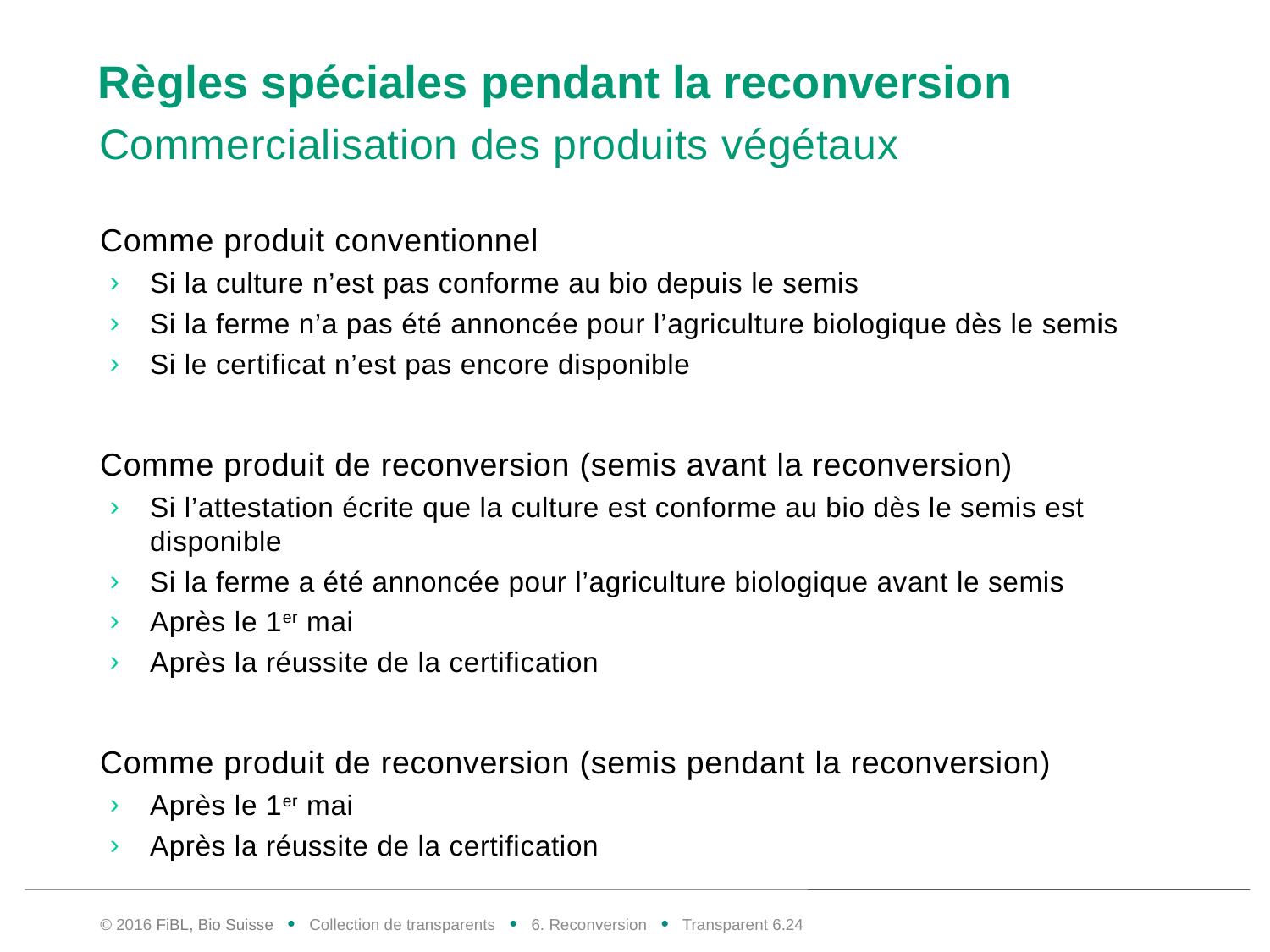

# Règles spéciales pendant la reconversion
Commercialisation des produits végétaux
Comme produit conventionnel
Si la culture n’est pas conforme au bio depuis le semis
Si la ferme n’a pas été annoncée pour l’agriculture biologique dès le semis
Si le certificat n’est pas encore disponible

Comme produit de reconversion (semis avant la reconversion)
Si l’attestation écrite que la culture est conforme au bio dès le semis est disponible
Si la ferme a été annoncée pour l’agriculture biologique avant le semis
Après le 1er mai
Après la réussite de la certification

Comme produit de reconversion (semis pendant la reconversion)
Après le 1er mai
Après la réussite de la certification

© 2016 FiBL, Bio Suisse   •   Collection de transparents   •   6. Reconversion   •   Transparent 6.24